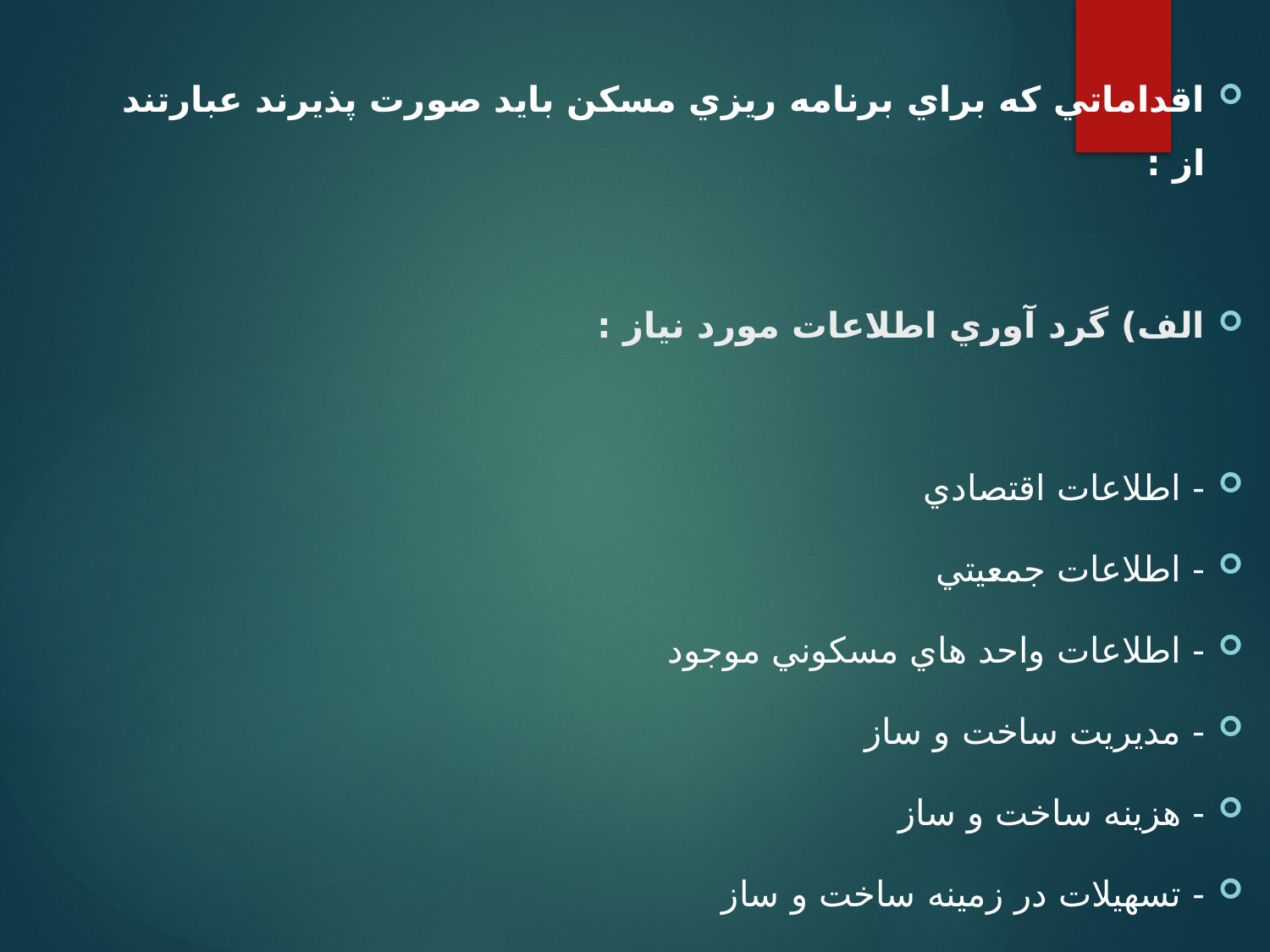

اقداماتي كه براي برنامه ريزي مسكن بايد صورت پذيرند عبارتند از :

الف) گرد آوري اطلاعات مورد نياز :

- اطلاعات اقتصادي
- اطلاعات جمعيتي
- اطلاعات واحد هاي مسكوني موجود
- مديريت ساخت و ساز
- هزينه ساخت و ساز
- تسهيلات در زمينه ساخت و ساز